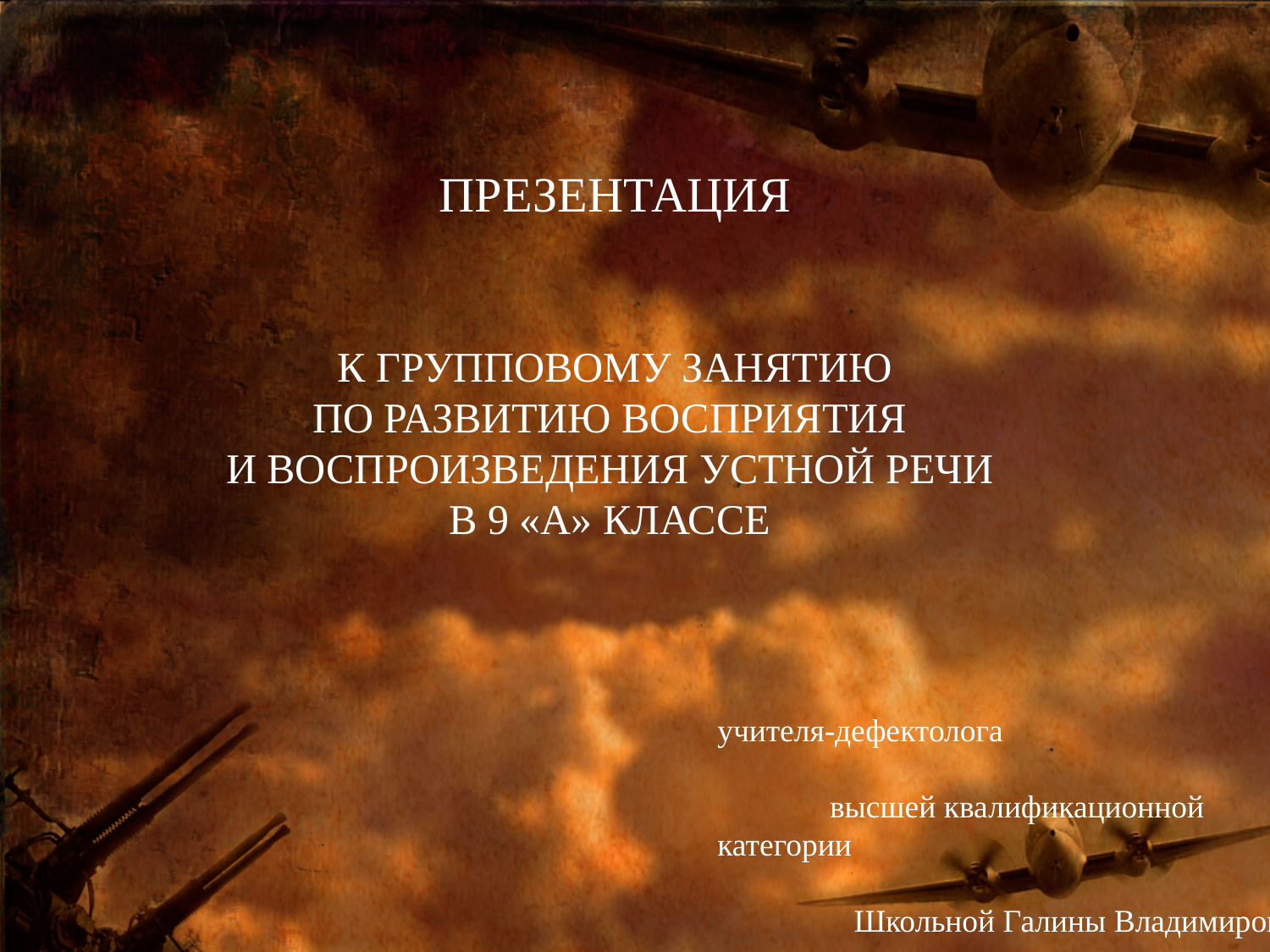

ПРЕЗЕНТАЦИЯ

К ГРУППОВОМУ ЗАНЯТИЮ
ПО РАЗВИТИЮ ВОСПРИЯТИЯ
И ВОСПРОИЗВЕДЕНИЯ УСТНОЙ РЕЧИ
В 9 «А» КЛАССЕ

учителя-дефектолога                                                                                                                                   высшей квалификационной категории                                                                                                                                                         Школьной Галины Владимировны